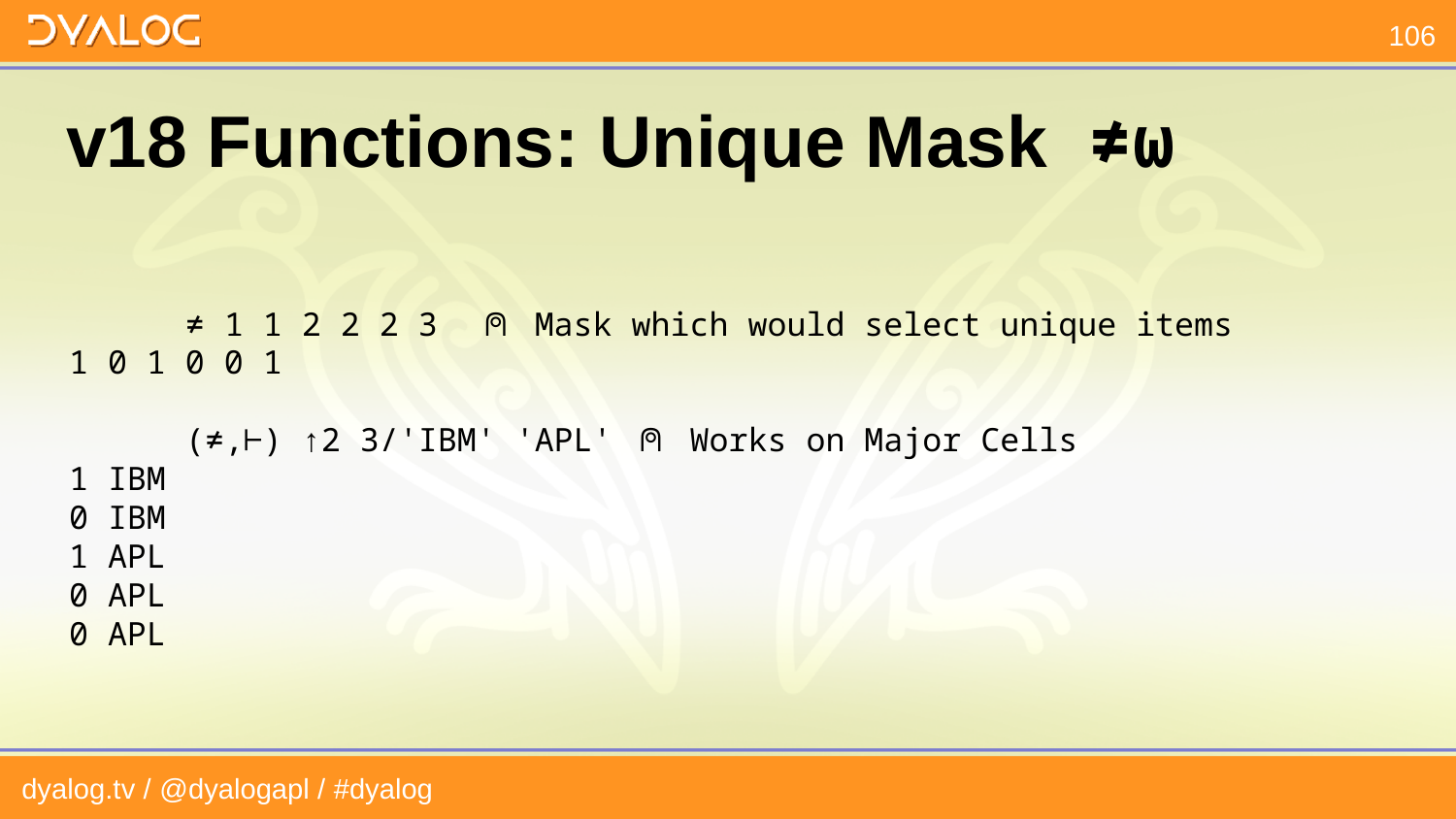

# v18 Functions: Unique Mask  ≠⍵
      ≠ 1 1 2 2 2 3  ⍝ Mask which would select unique items
1 0 1 0 0 1
      (≠,⊢) ↑2 3/'IBM' 'APL' ⍝ Works on Major Cells
1 IBM
0 IBM
1 APL
0 APL
0 APL